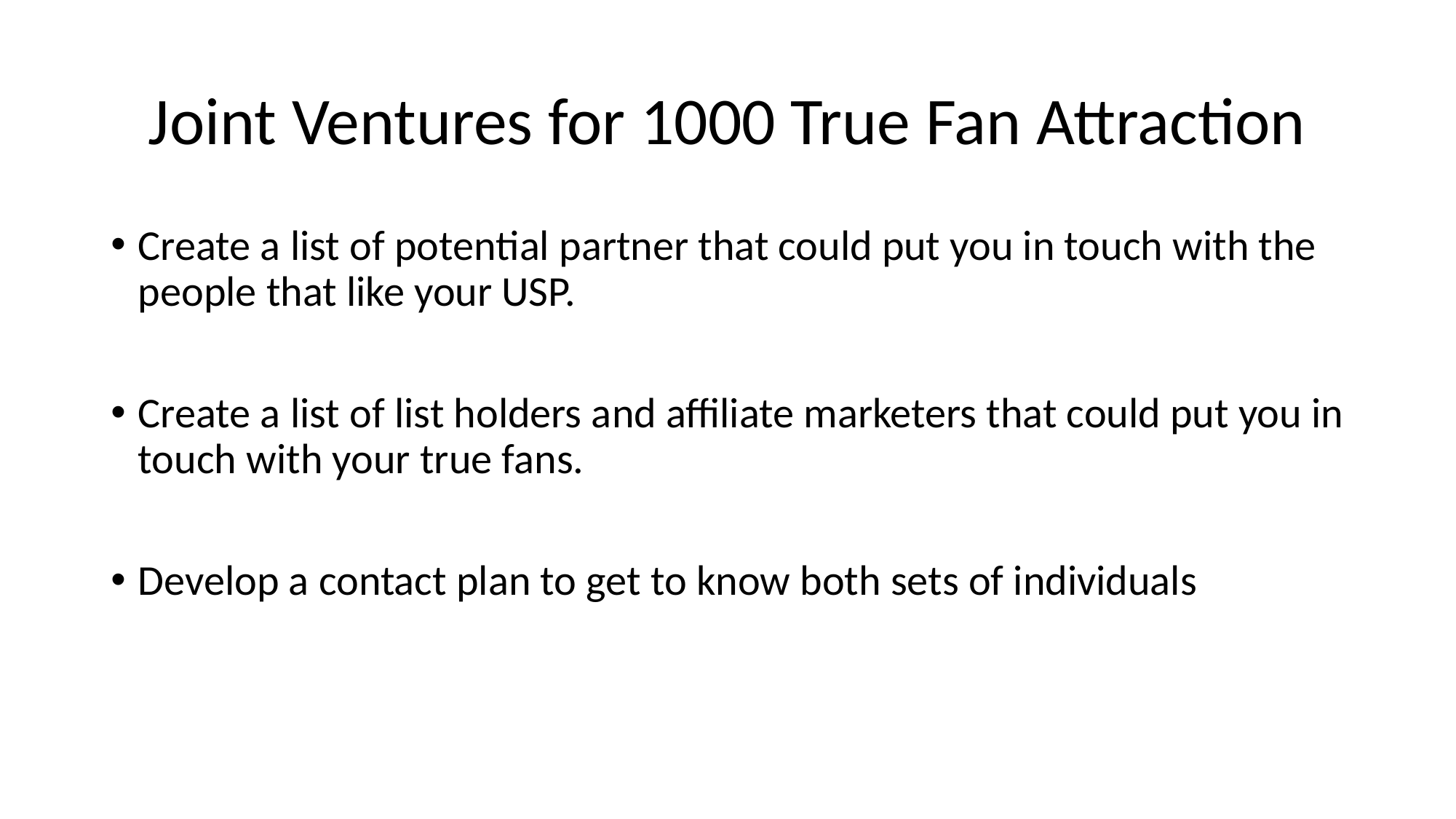

# Joint Ventures for 1000 True Fan Attraction
Create a list of potential partner that could put you in touch with the people that like your USP.

Create a list of list holders and affiliate marketers that could put you in touch with your true fans.

Develop a contact plan to get to know both sets of individuals